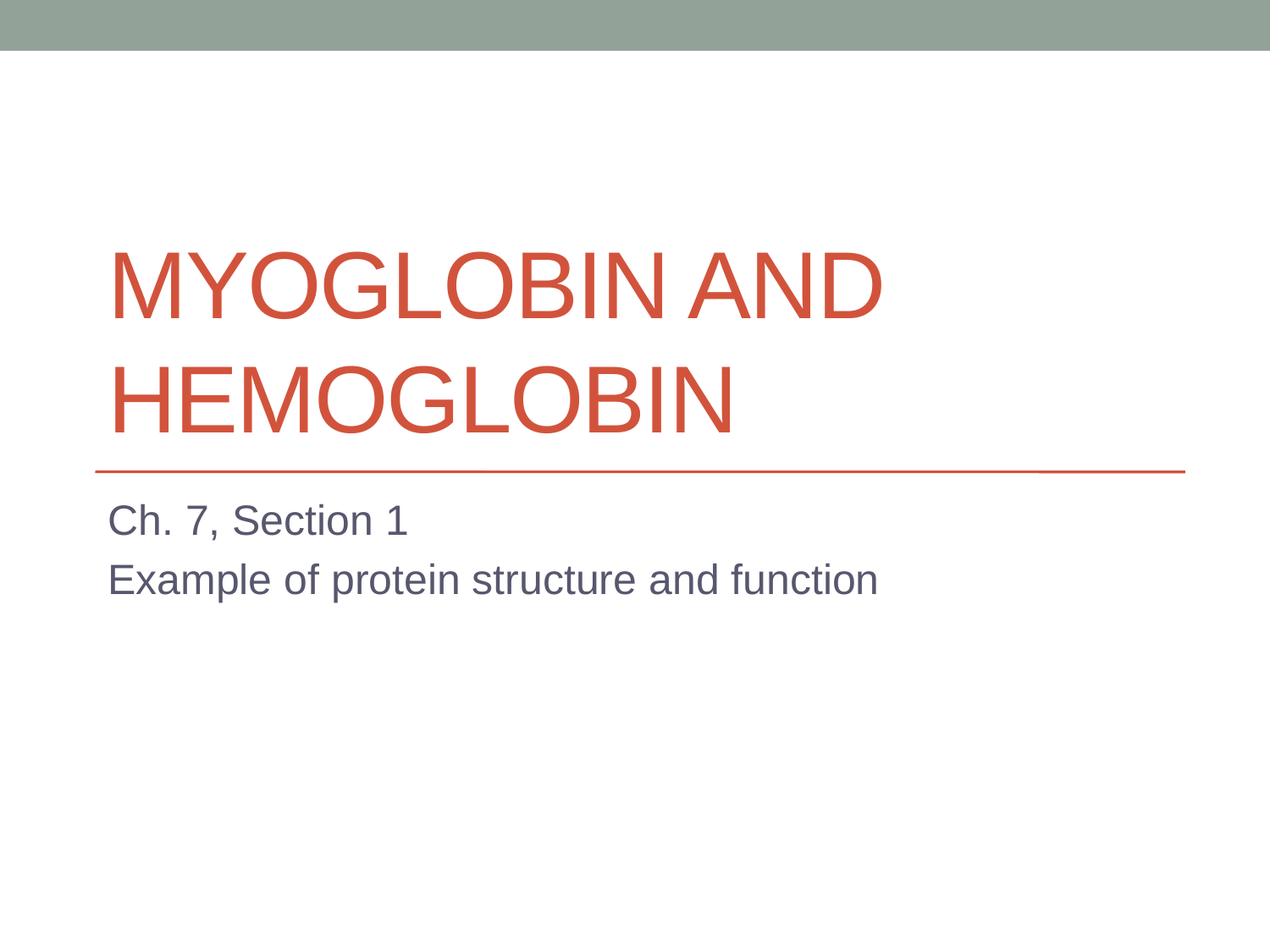

# Myoglobin and Hemoglobin
Ch. 7, Section 1
Example of protein structure and function